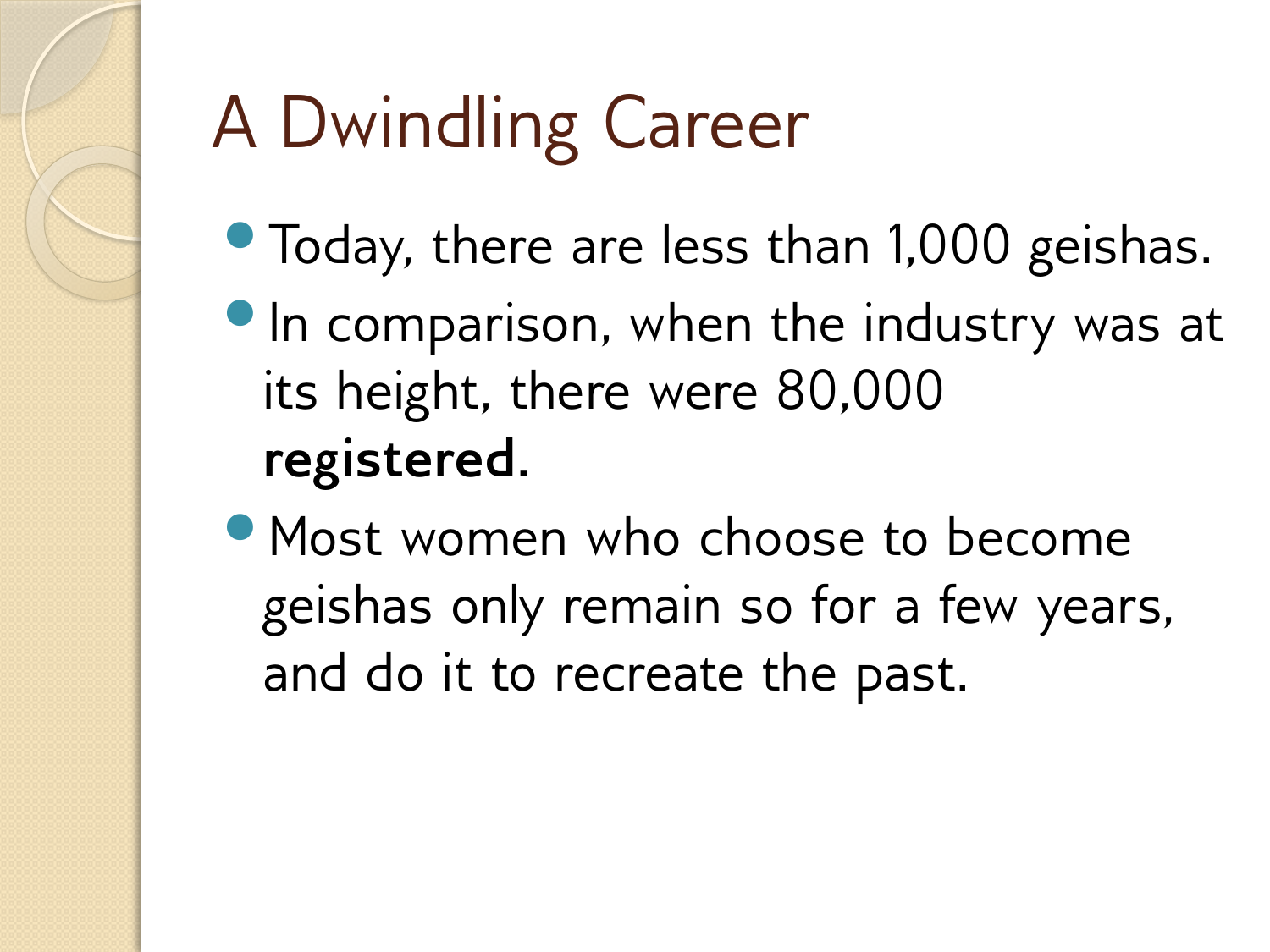

# A Dwindling Career
Today, there are less than 1,000 geishas.
In comparison, when the industry was at its height, there were 80,000 registered.
Most women who choose to become geishas only remain so for a few years, and do it to recreate the past.